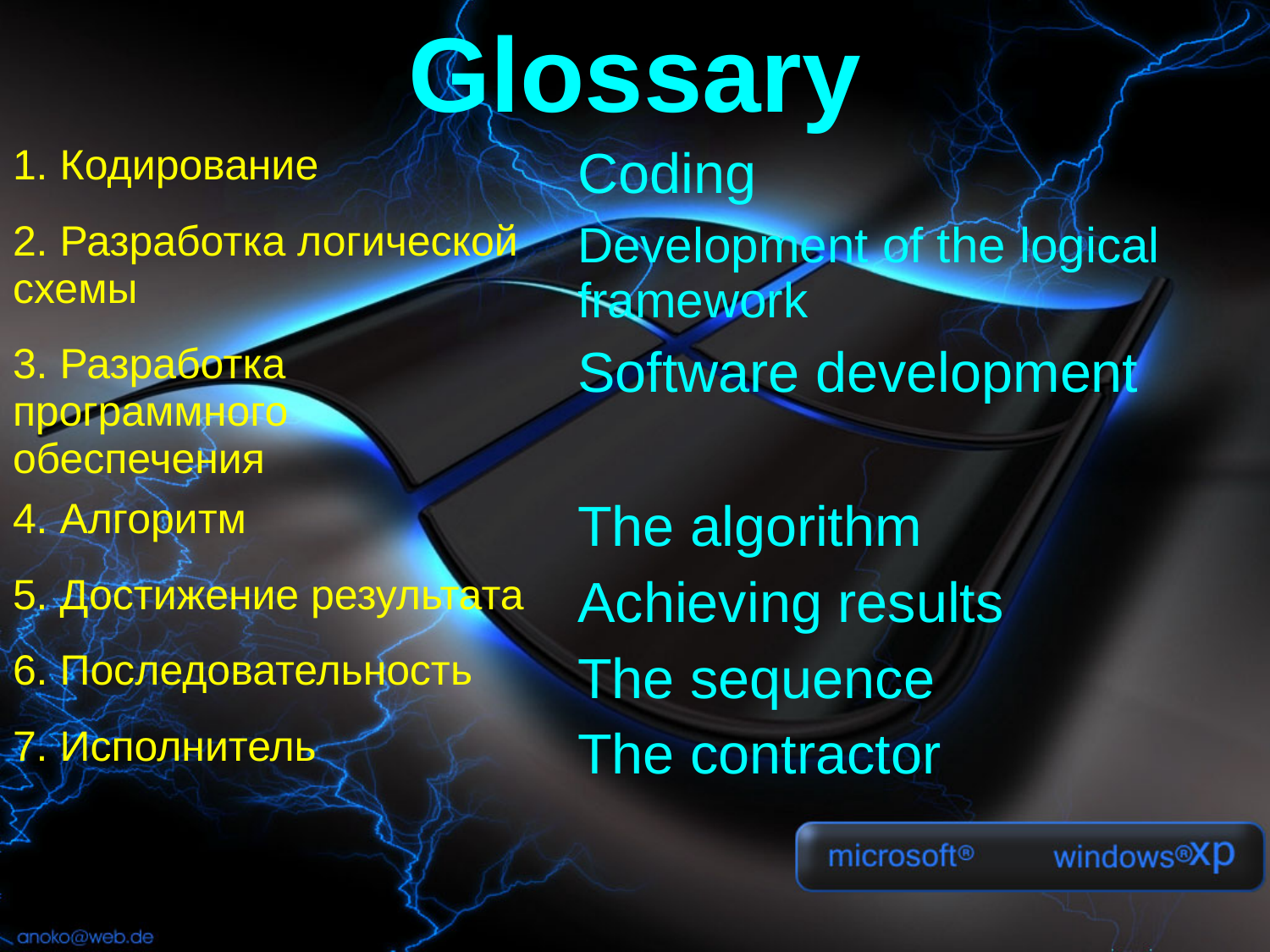

# Glossary
| 1. Кодирование | Coding |
| --- | --- |
| 2. Разработка логической схемы | Development of the logical framework |
| 3. Разработка программного обеспечения | Software development |
| 4. Алгоритм | The algorithm |
| 5. Достижение результата | Achieving results |
| 6. Последовательность | The sequence |
| 7. Исполнитель | The contractor |